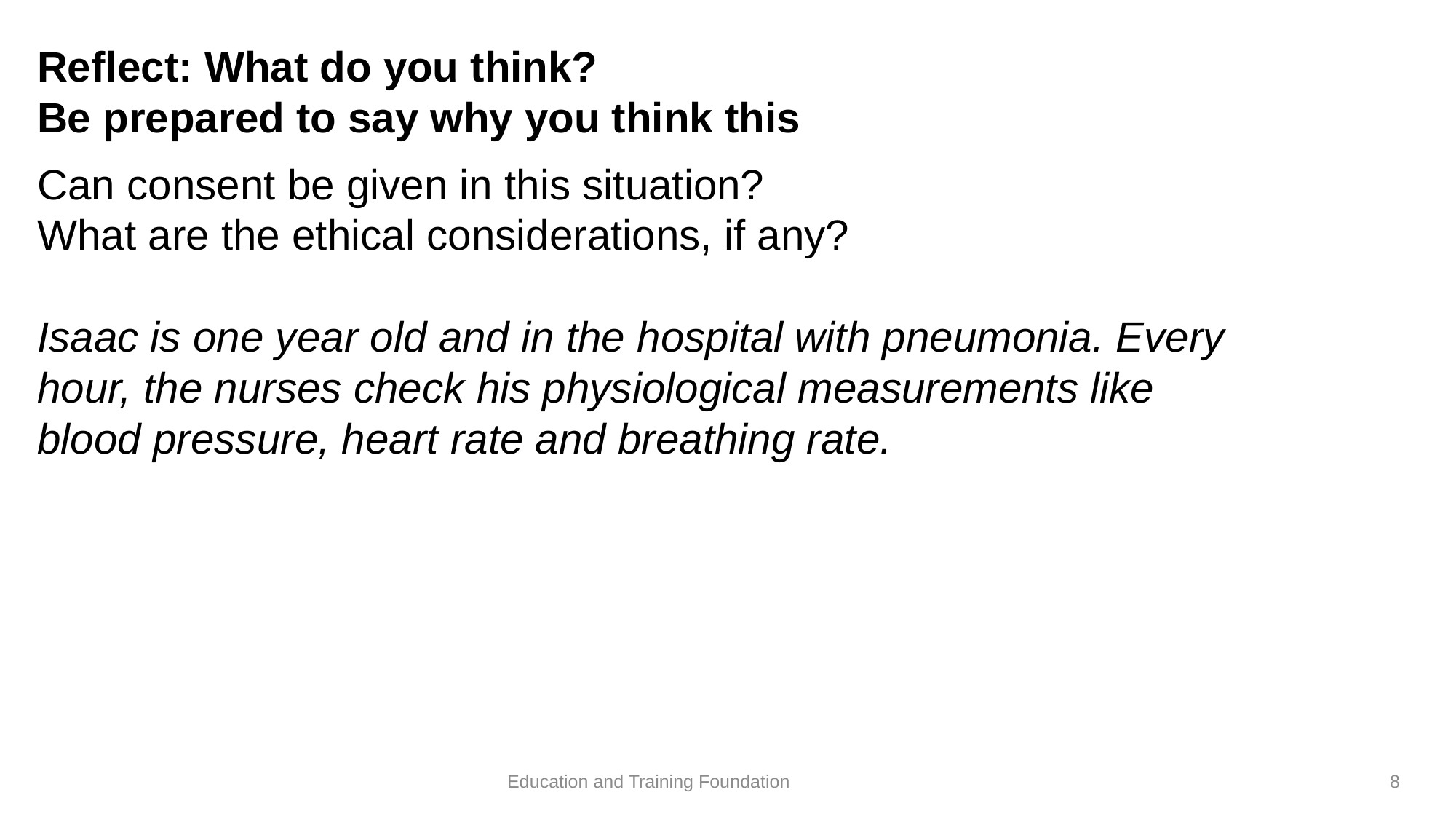

# Reflect: What do you think? Be prepared to say why you think this
Can consent be given in this situation?
What are the ethical considerations, if any?

Isaac is one year old and in the hospital with pneumonia. Every hour, the nurses check his physiological measurements like blood pressure, heart rate and breathing rate.

Education and Training Foundation
8